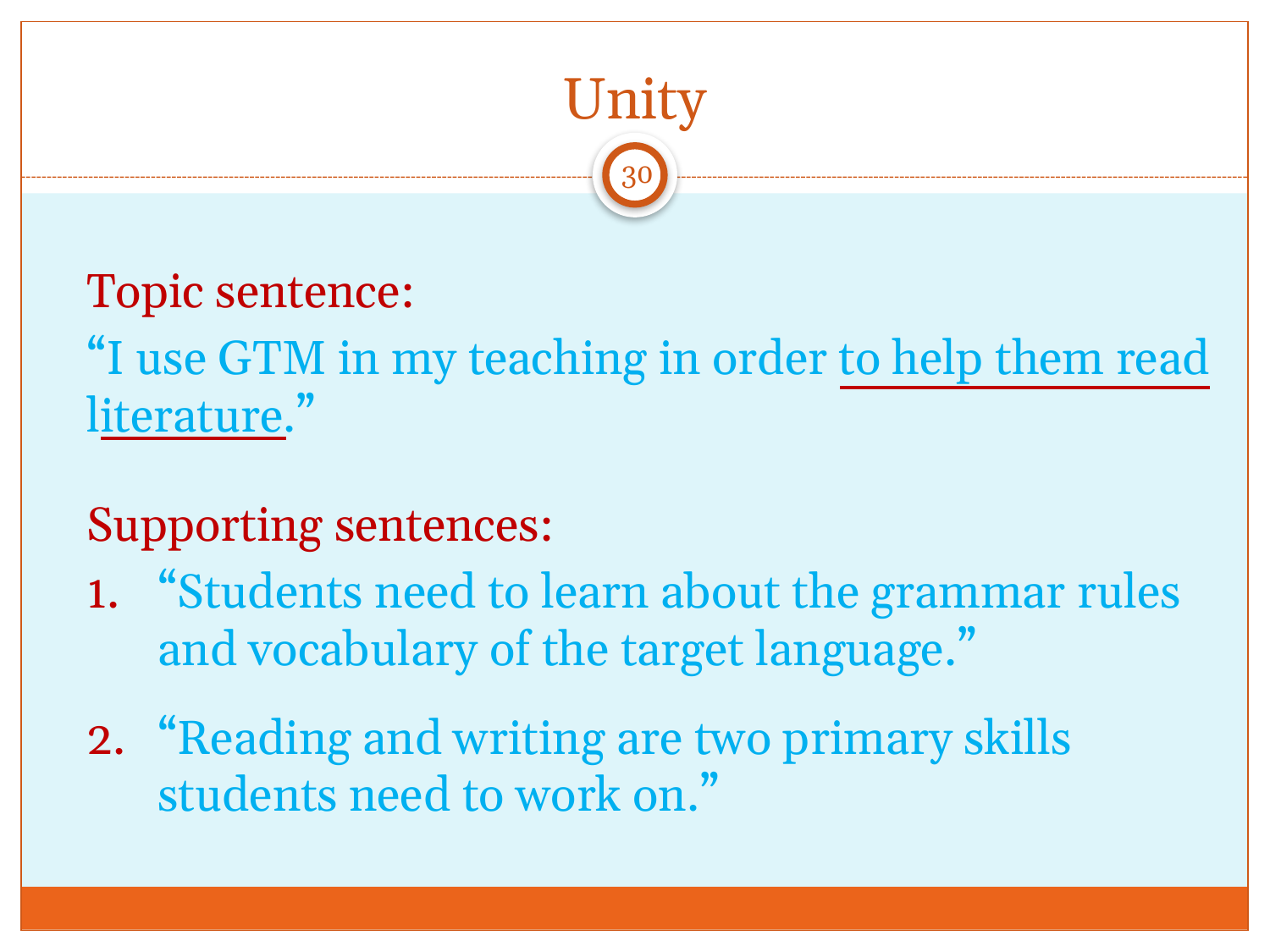

# Unity
30
Topic sentence:
“I use GTM in my teaching in order to help them read literature.”
Supporting sentences:
“Students need to learn about the grammar rules and vocabulary of the target language.”
“Reading and writing are two primary skills students need to work on.”